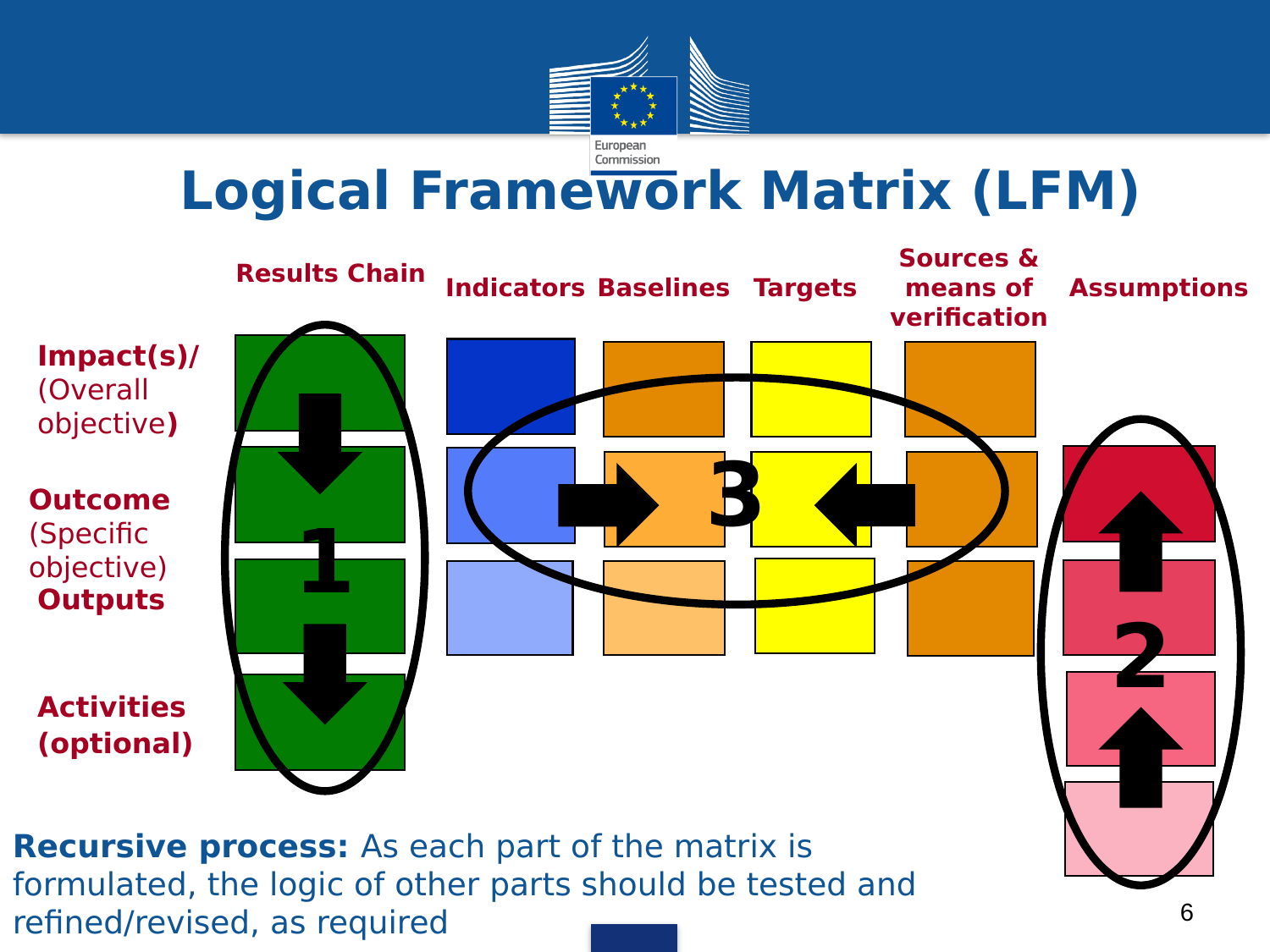

Logical Framework Matrix (LFM)
Sources & means of verification
Results Chain
Targets
Assumptions
Indicators
 Baselines

1

Impact(s)/ (Overall objective)

3

2

Outcome (Specific objective)

Outputs

Activities
(optional)

Recursive process: As each part of the matrix is formulated, the logic of other parts should be tested and refined/revised, as required
6